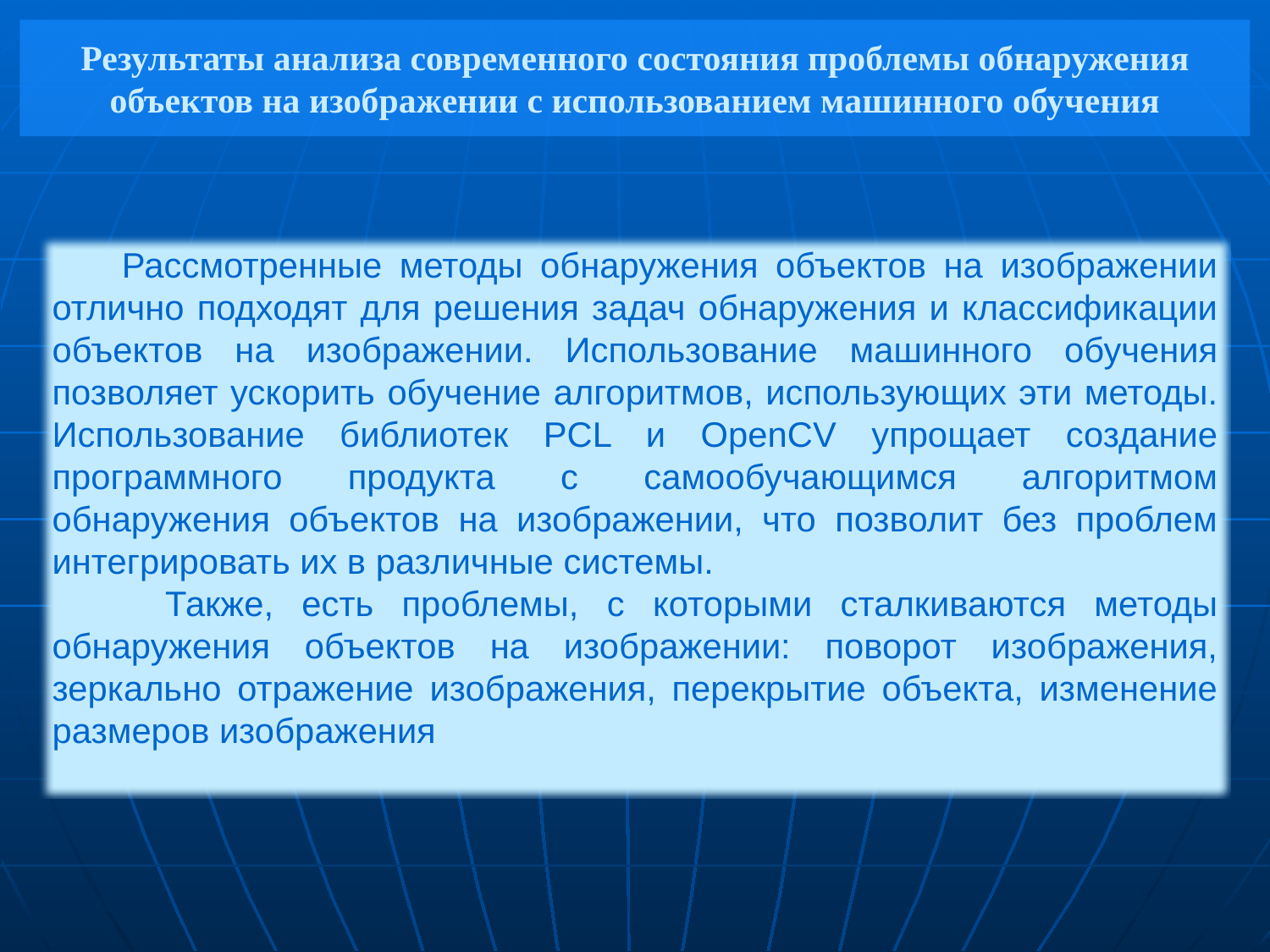

Результаты анализа современного состояния проблемы обнаружения объектов на изображении с использованием машинного обучения
    Рассмотренные методы обнаружения объектов на изображении отлично подходят для решения задач обнаружения и классификации объектов на изображении. Использование машинного обучения позволяет ускорить обучение алгоритмов, использующих эти методы. Использование библиотек PCL и OpenCV упрощает создание программного продукта с самообучающимся алгоритмом обнаружения объектов на изображении, что позволит без проблем интегрировать их в различные системы.
    Также, есть проблемы, с которыми сталкиваются методы обнаружения объектов на изображении: поворот изображения, зеркально отражение изображения, перекрытие объекта, изменение размеров изображения